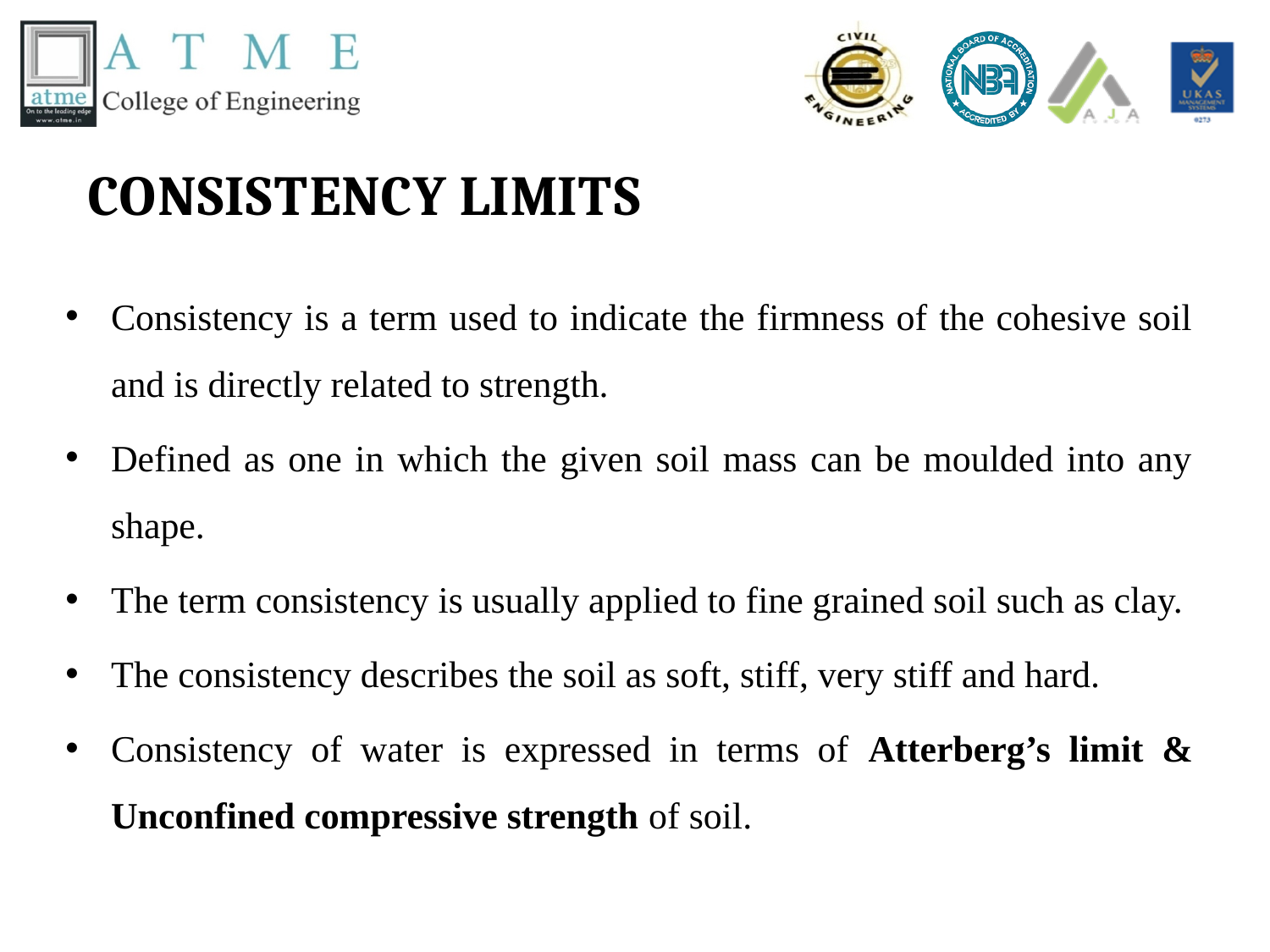

# CONSISTENCY LIMITS
Consistency is a term used to indicate the firmness of the cohesive soil and is directly related to strength.
Defined as one in which the given soil mass can be moulded into any shape.
The term consistency is usually applied to fine grained soil such as clay.
The consistency describes the soil as soft, stiff, very stiff and hard.
Consistency of water is expressed in terms of Atterberg’s limit & Unconfined compressive strength of soil.